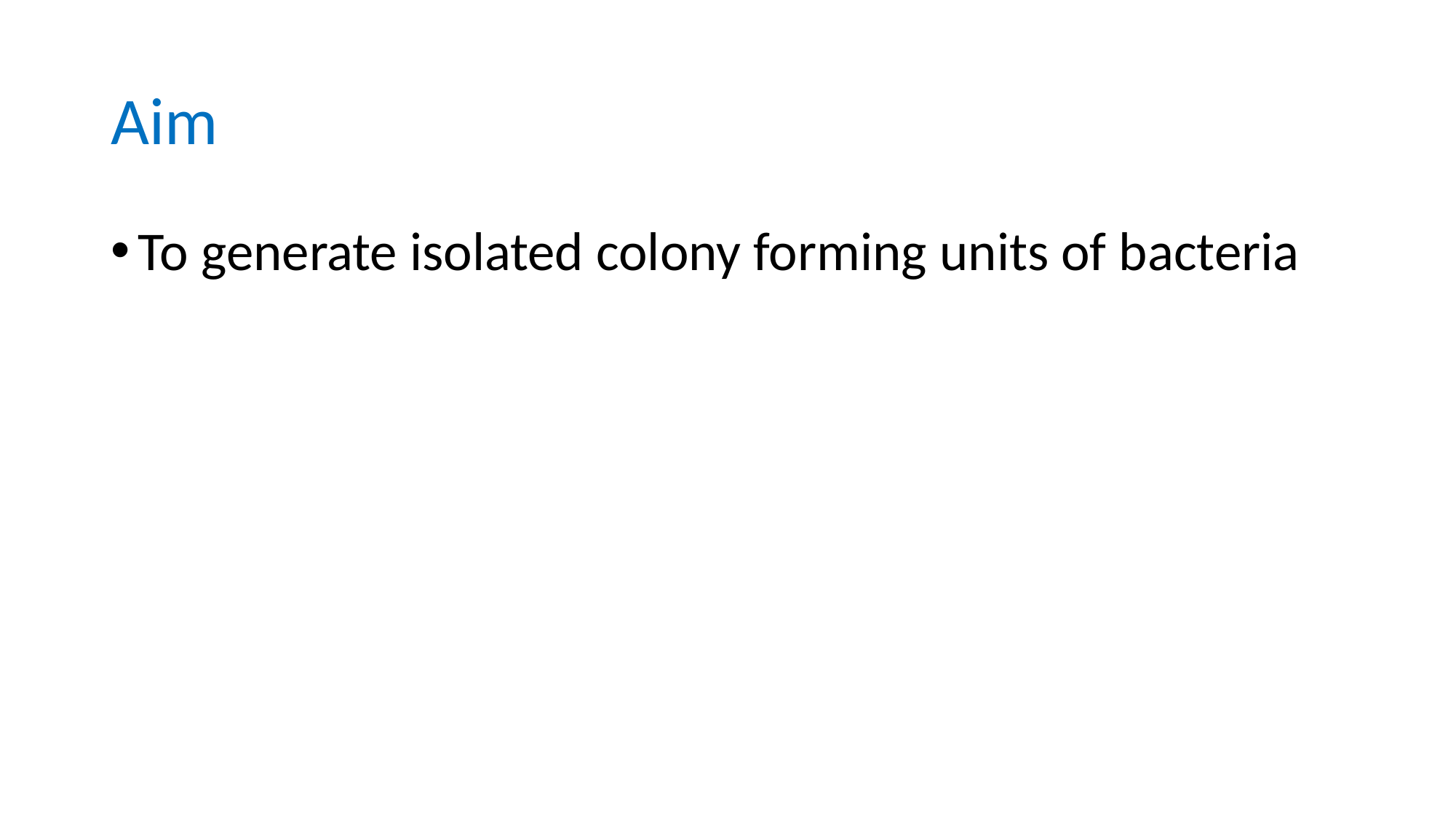

# Aim
To generate isolated colony forming units of bacteria